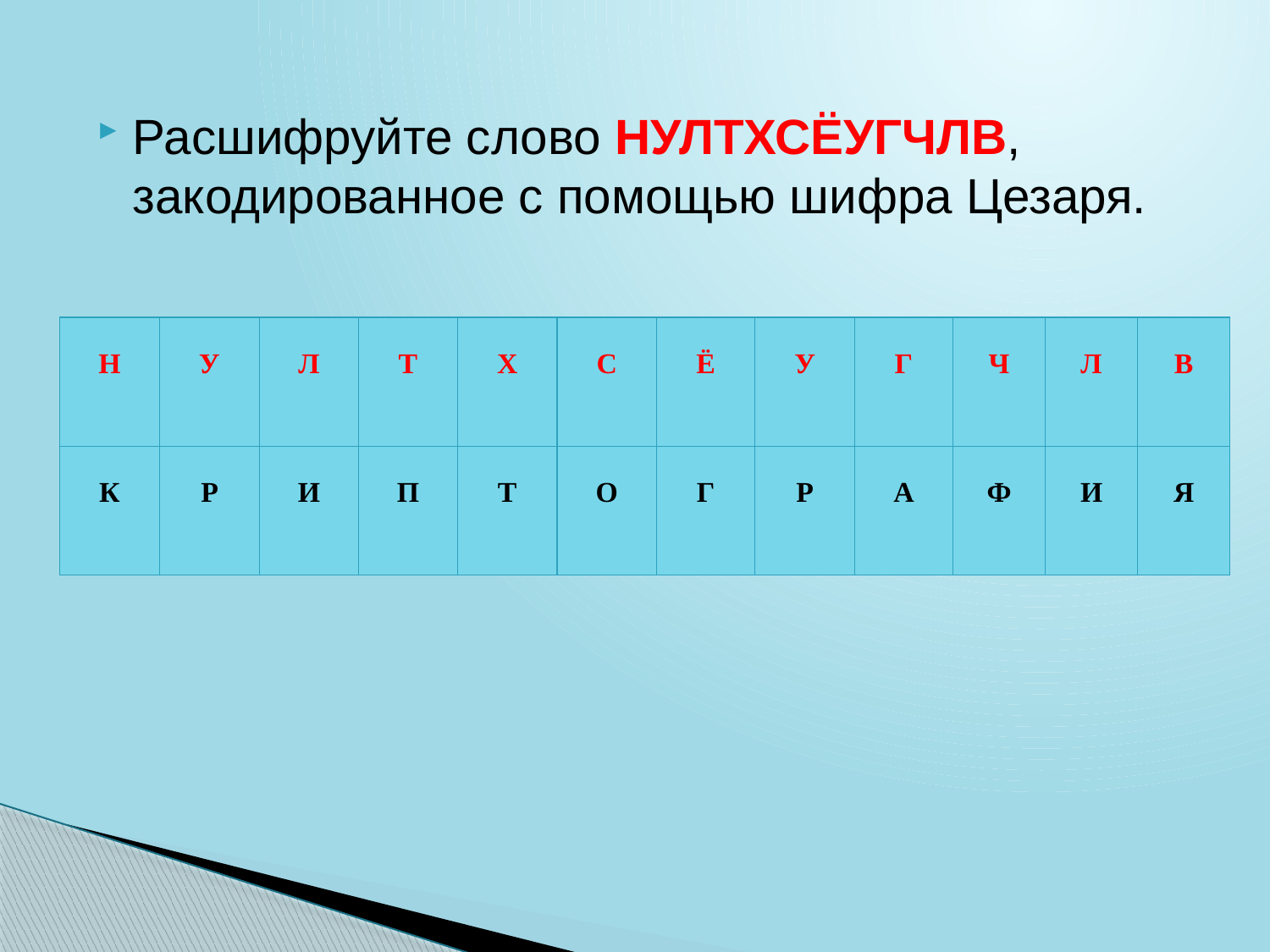

Расшифруйте слово НУЛТХСЁУГЧЛВ, закодированное с помощью шифра Цезаря.

| Н | У | Л | Т | Х | С | Ё | У | Г | Ч | Л | В |
| --- | --- | --- | --- | --- | --- | --- | --- | --- | --- | --- | --- |
| К | Р | И | П | Т | О | Г | Р | А | Ф | И | Я |